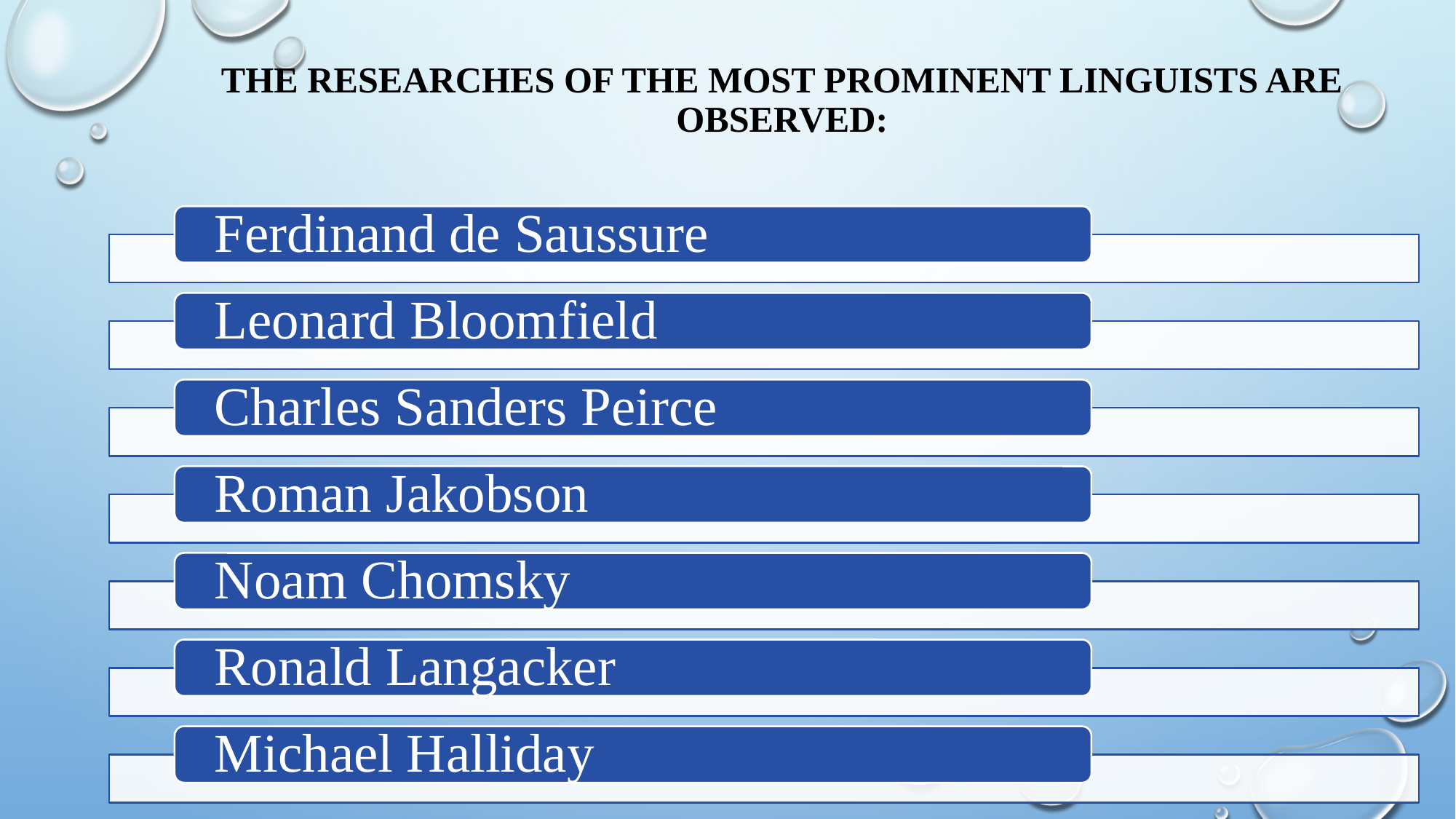

# The researches of the most prominent linguists are observed:
Ferdinand de Saussure
Leonard Bloomfield
Charles Sanders Peirce
Roman Jakobson
Noam Chomsky
Ronald Langacker
Michael Halliday